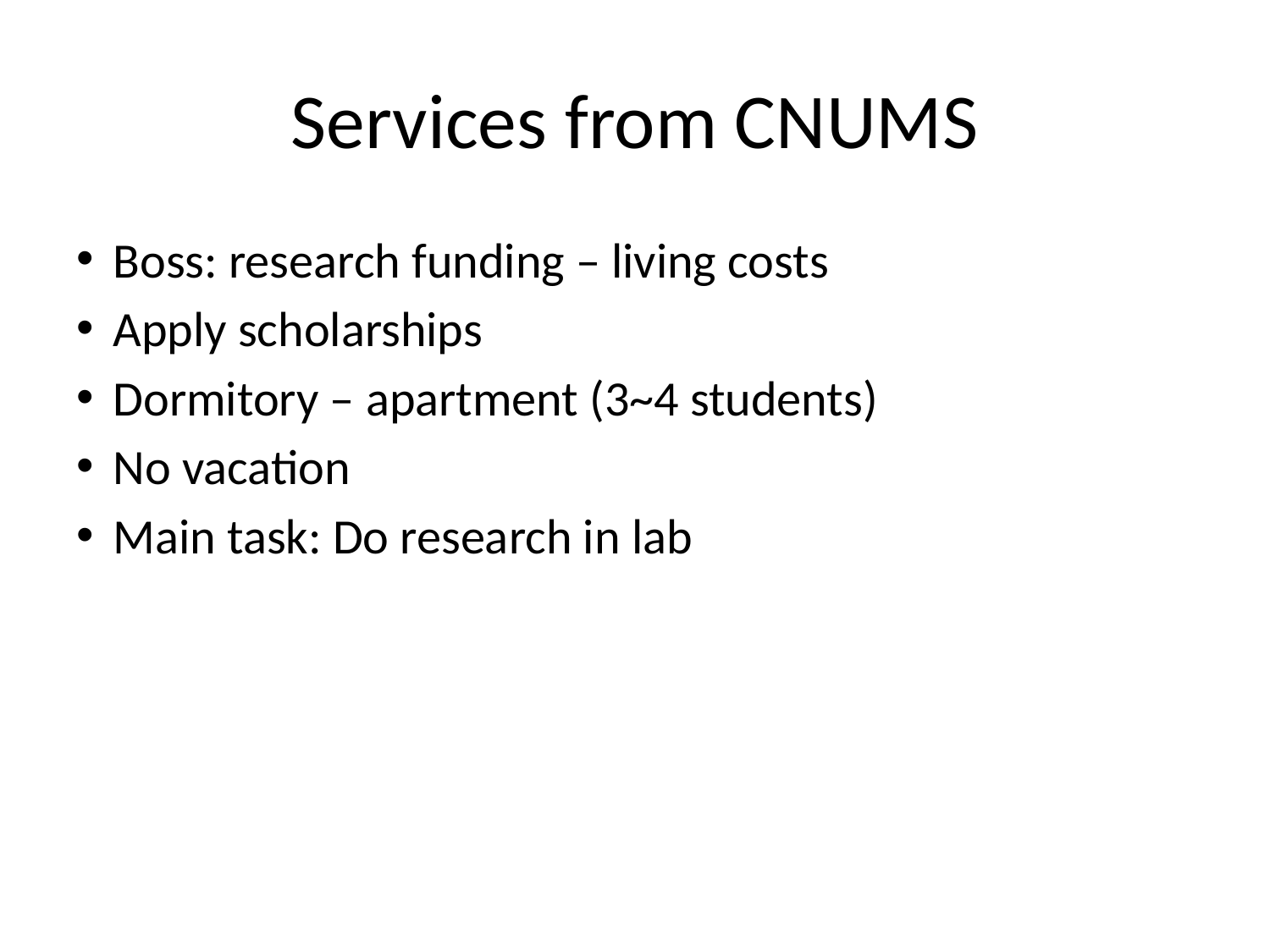

# Services from CNUMS
Boss: research funding – living costs
Apply scholarships
Dormitory – apartment (3~4 students)
No vacation
Main task: Do research in lab